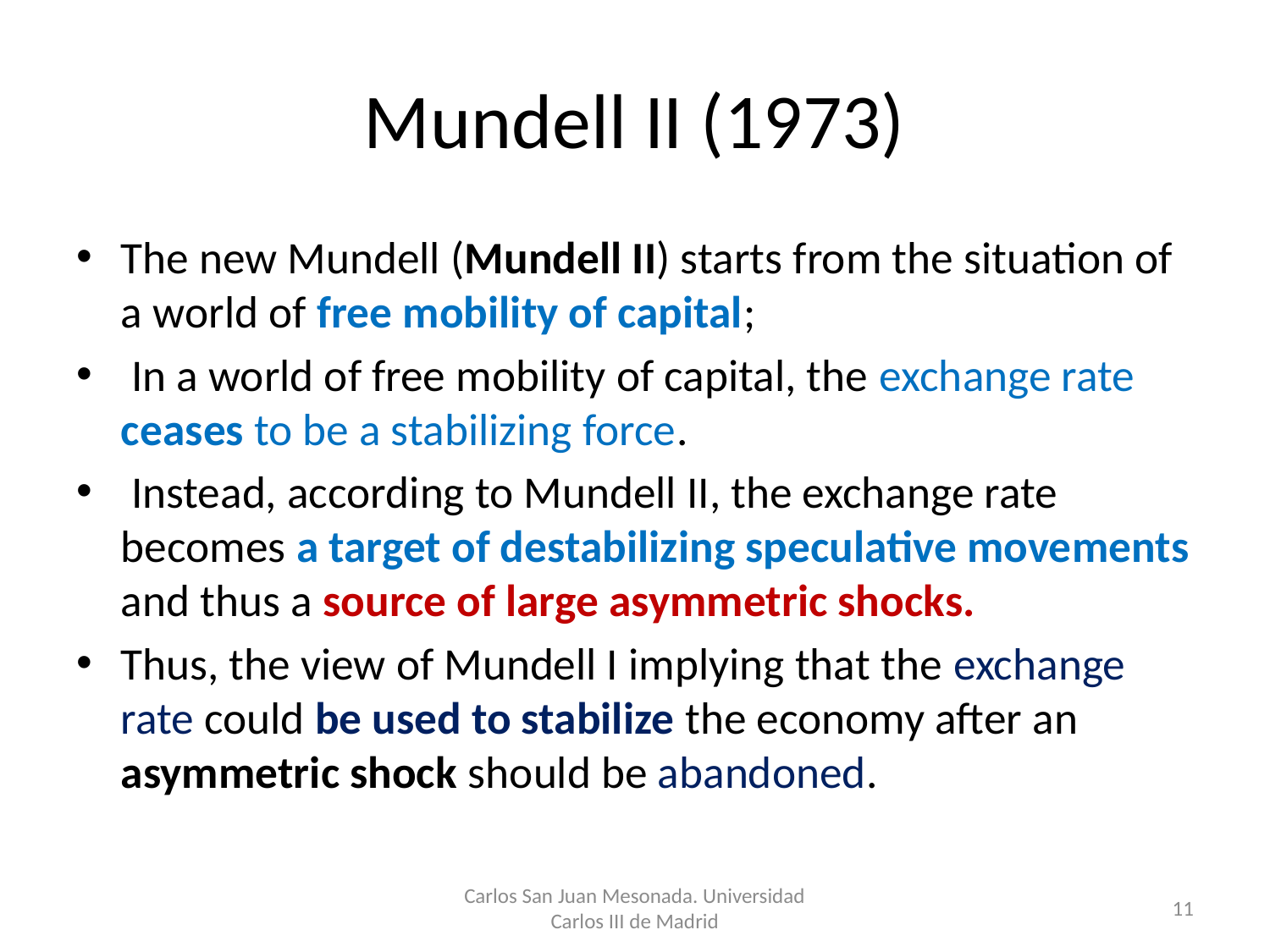

# Mundell II (1973)
The new Mundell (Mundell II) starts from the situation of a world of free mobility of capital;
 In a world of free mobility of capital, the exchange rate ceases to be a stabilizing force.
 Instead, according to Mundell II, the exchange rate becomes a target of destabilizing speculative movements and thus a source of large asymmetric shocks.
Thus, the view of Mundell I implying that the exchange rate could be used to stabilize the economy after an asymmetric shock should be abandoned.
Carlos San Juan Mesonada. Universidad Carlos III de Madrid
11